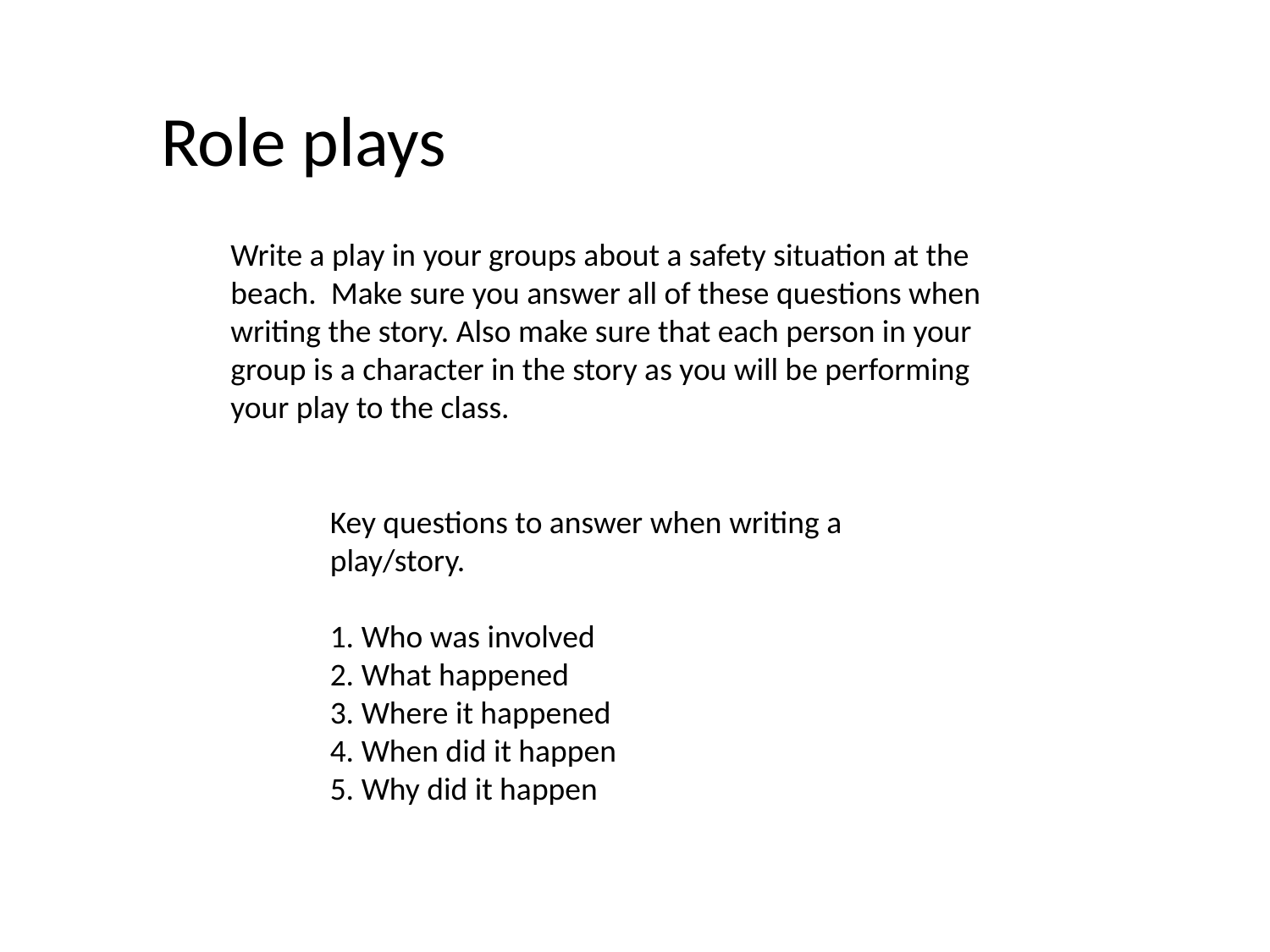

Role plays
Write a play in your groups about a safety situation at the beach.  Make sure you answer all of these questions when writing the story. Also make sure that each person in your group is a character in the story as you will be performing your play to the class.
Key questions to answer when writing a play/story.

1. Who was involved
2. What happened
3. Where it happened
4. When did it happen
5. Why did it happen